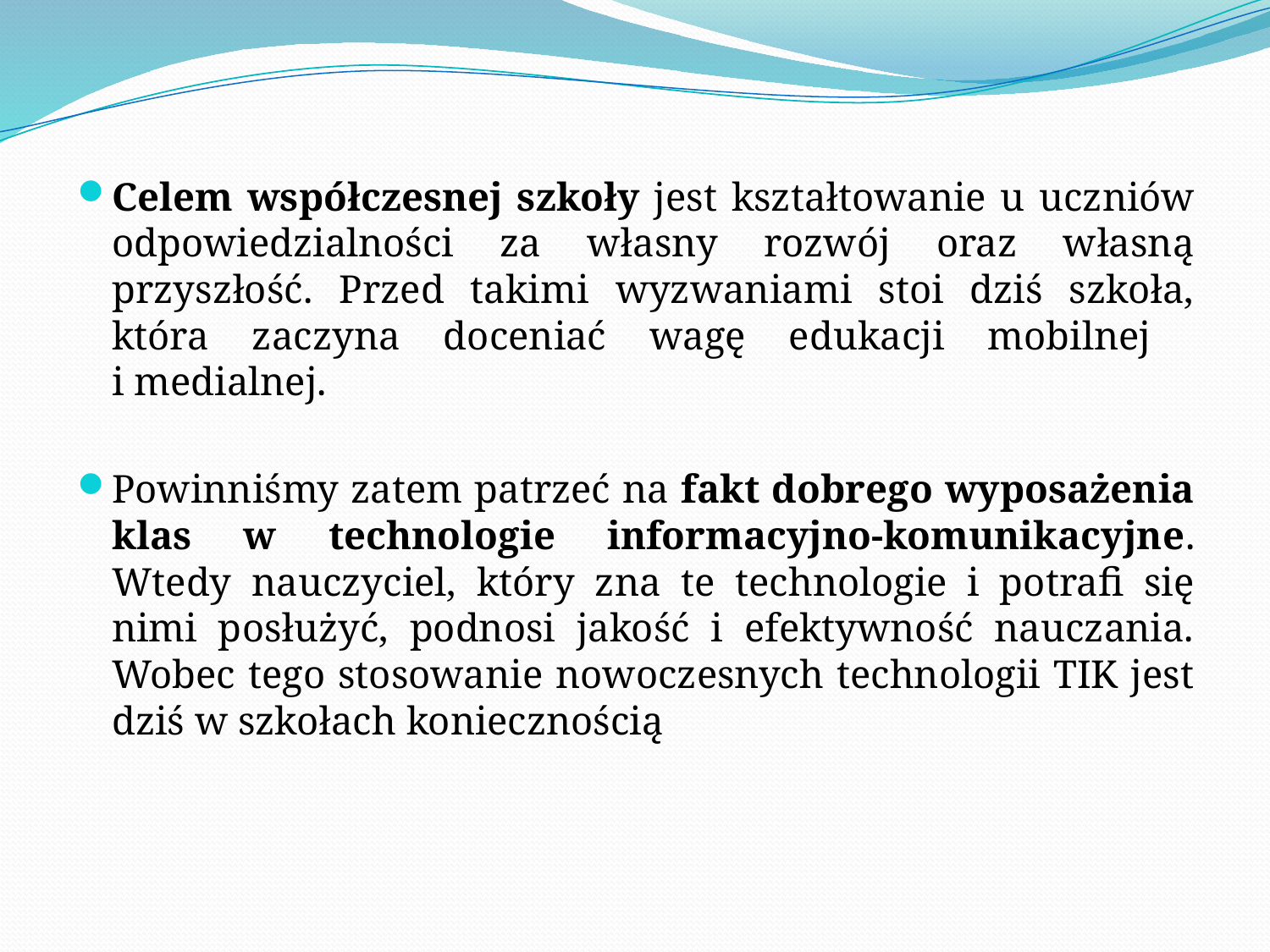

Celem współczesnej szkoły jest kształtowanie u uczniów odpowiedzialności za własny rozwój oraz własną przyszłość. Przed takimi wyzwaniami stoi dziś szkoła, która zaczyna doceniać wagę edukacji mobilnej
i medialnej.

Powinniśmy zatem patrzeć na fakt dobrego wyposażenia klas w technologie informacyjno-komunikacyjne. Wtedy nauczyciel, który zna te technologie i potrafi się nimi posłużyć, podnosi jakość i efektywność nauczania. Wobec tego stosowanie nowoczesnych technologii TIK jest dziś w szkołach koniecznością